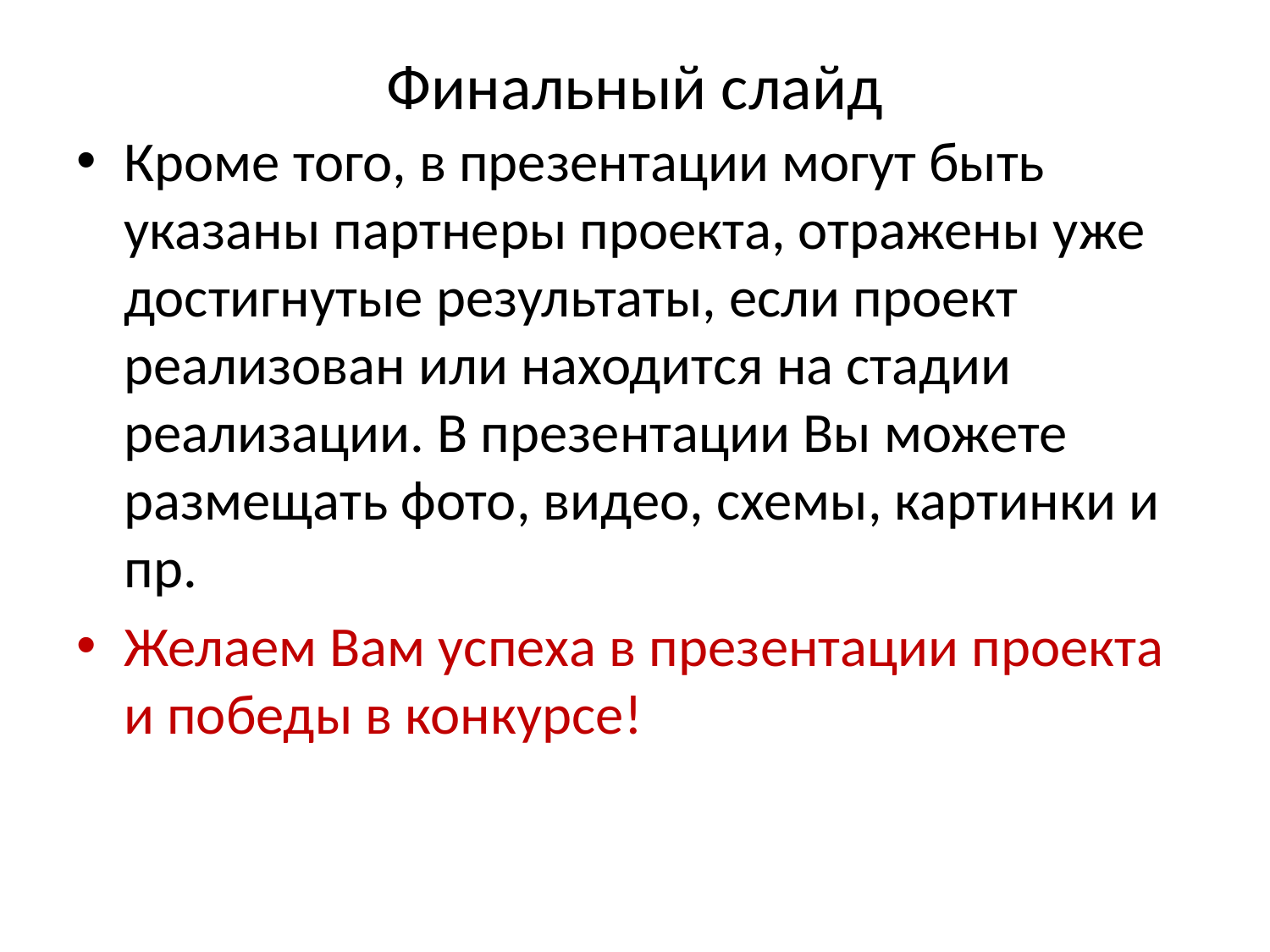

# Финальный слайд
Кроме того, в презентации могут быть указаны партнеры проекта, отражены уже достигнутые результаты, если проект реализован или находится на стадии реализации. В презентации Вы можете размещать фото, видео, схемы, картинки и пр.
Желаем Вам успеха в презентации проекта и победы в конкурсе!